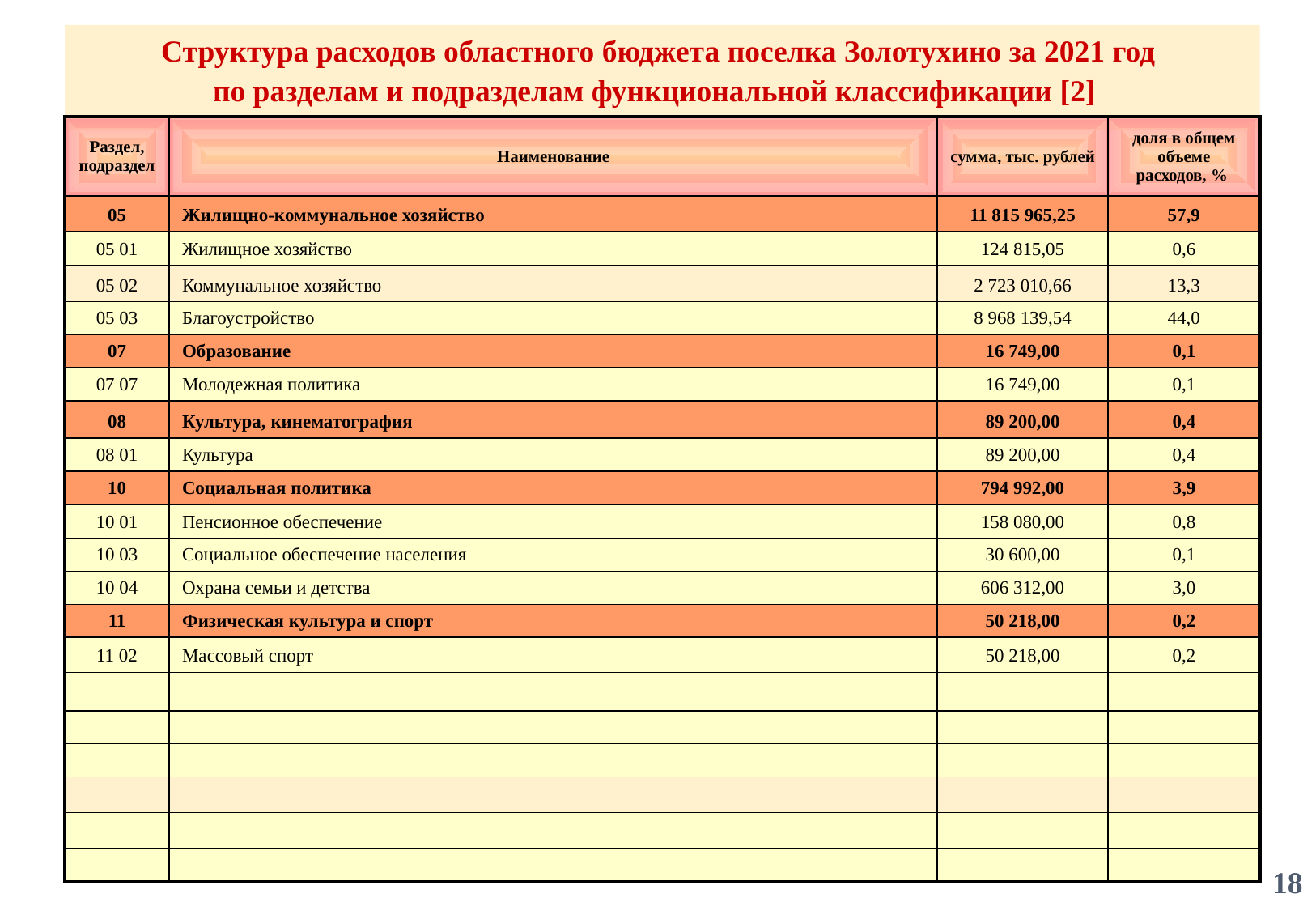

# Структура расходов областного бюджета поселка Золотухино за 2021 год по разделам и подразделам функциональной классификации [2]
|  |  |  |  |
| --- | --- | --- | --- |
| Раздел, подраздел | Наименование | сумма, тыс. рублей | доля в общем объеме расходов, % |
| 05 | Жилищно-коммунальное хозяйство | 11 815 965,25 | 57,9 |
| 05 01 | Жилищное хозяйство | 124 815,05 | 0,6 |
| 05 02 | Коммунальное хозяйство | 2 723 010,66 | 13,3 |
| 05 03 | Благоустройство | 8 968 139,54 | 44,0 |
| 07 | Образование | 16 749,00 | 0,1 |
| 07 07 | Молодежная политика | 16 749,00 | 0,1 |
| 08 | Культура, кинематография | 89 200,00 | 0,4 |
| 08 01 | Культура | 89 200,00 | 0,4 |
| 10 | Социальная политика | 794 992,00 | 3,9 |
| 10 01 | Пенсионное обеспечение | 158 080,00 | 0,8 |
| 10 03 | Социальное обеспечение населения | 30 600,00 | 0,1 |
| 10 04 | Охрана семьи и детства | 606 312,00 | 3,0 |
| 11 | Физическая культура и спорт | 50 218,00 | 0,2 |
| 11 02 | Массовый спорт | 50 218,00 | 0,2 |
|  |  |  |  |
|  |  |  |  |
|  |  |  |  |
|  |  |  |  |
|  |  |  |  |
|  |  |  |  |
18